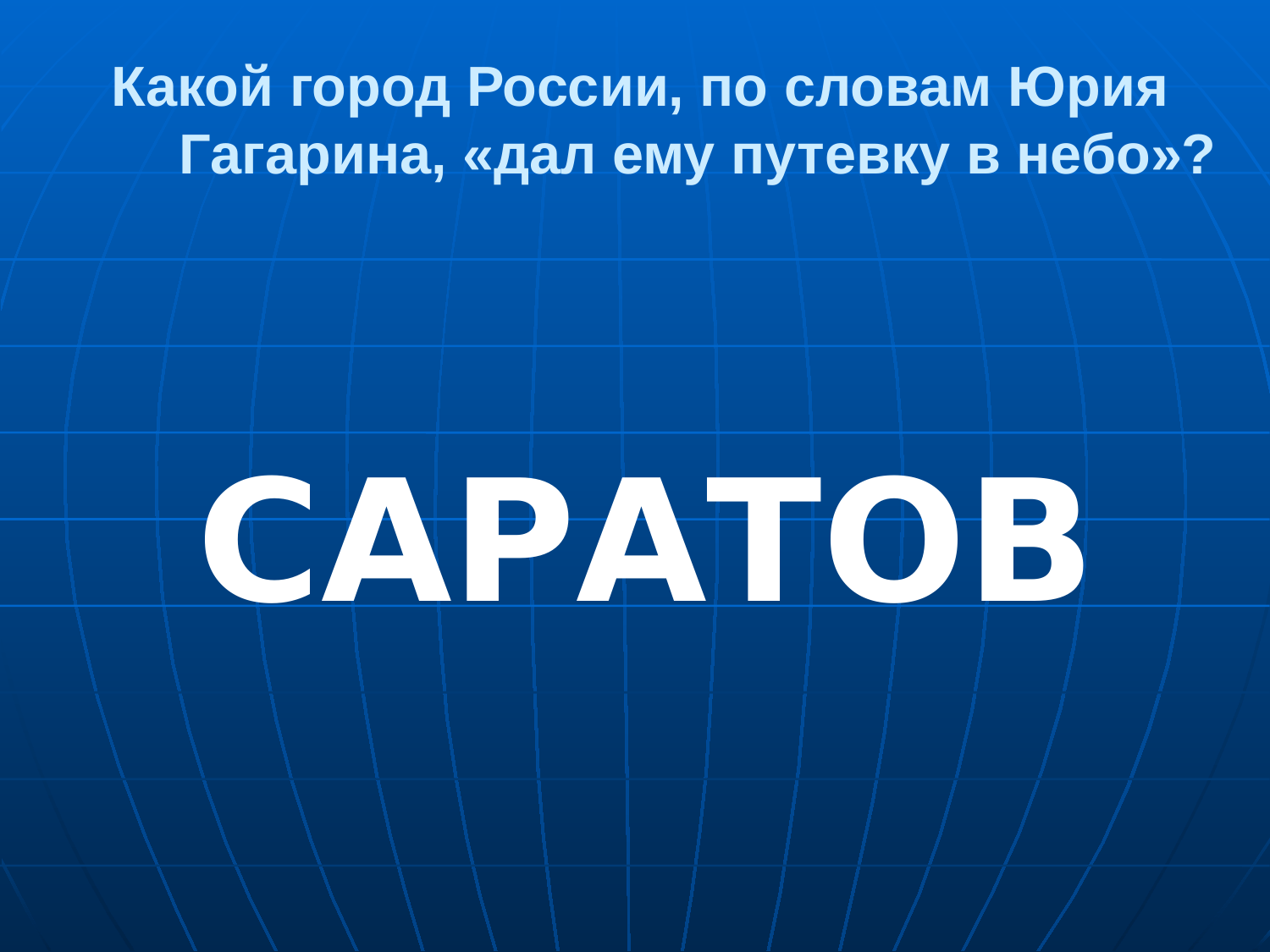

# Какой город России, по словам Юрия Гагарина, «дал ему путевку в небо»?
САРАТОВ